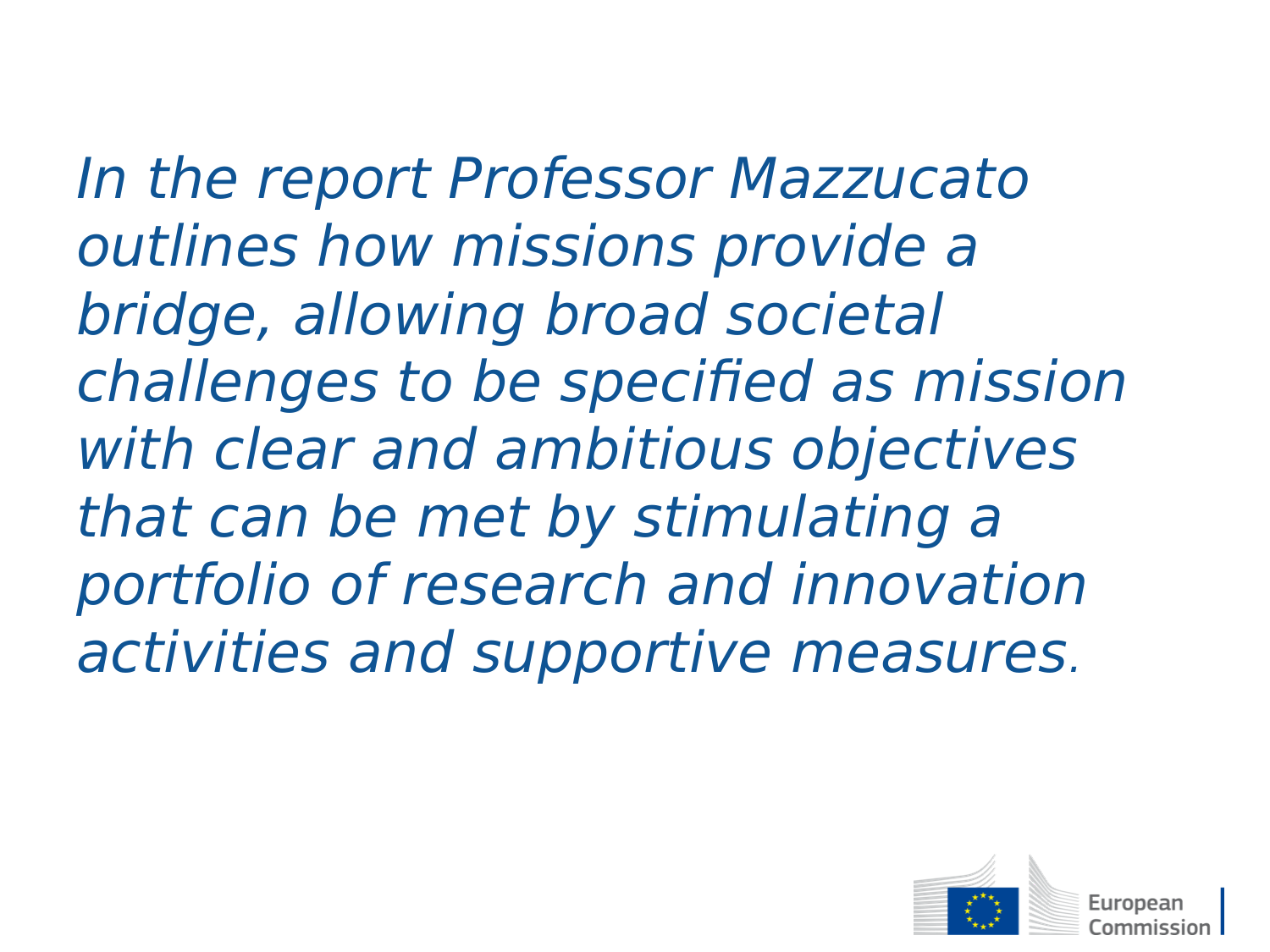

In the report Professor Mazzucato outlines how missions provide a bridge, allowing broad societal challenges to be specified as mission with clear and ambitious objectives that can be met by stimulating a portfolio of research and innovation activities and supportive measures.